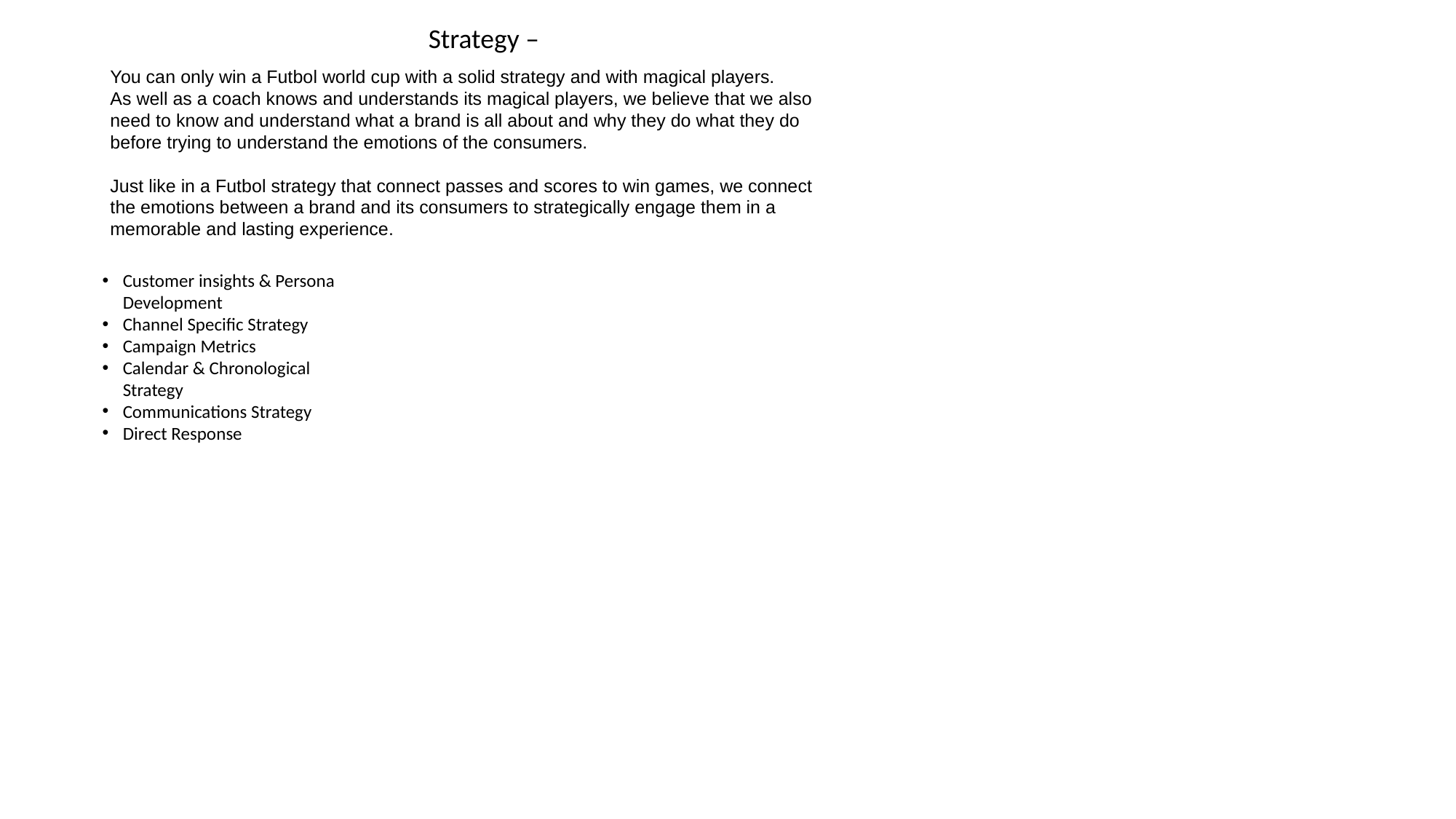

Strategy –
You can only win a Futbol world cup with a solid strategy and with magical players.
As well as a coach knows and understands its magical players, we believe that we also need to know and understand what a brand is all about and why they do what they do before trying to understand the emotions of the consumers.

Just like in a Futbol strategy that connect passes and scores to win games, we connect the emotions between a brand and its consumers to strategically engage them in a memorable and lasting experience.
Customer insights & Persona Development
Channel Specific Strategy
Campaign Metrics
Calendar & Chronological Strategy
Communications Strategy
Direct Response